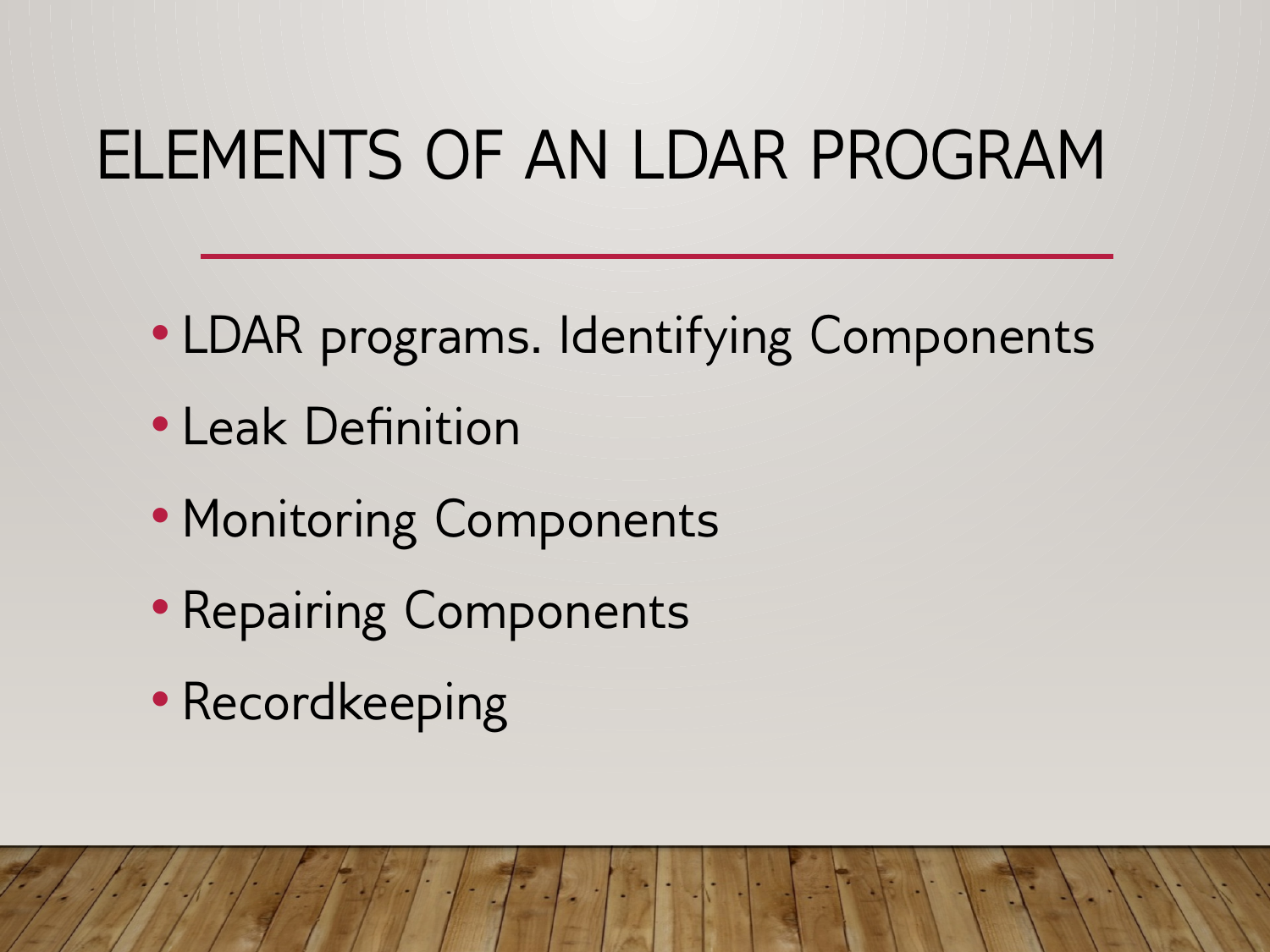

# Elements of an LDAR Program
LDAR programs. Identifying Components
Leak Definition
Monitoring Components
Repairing Components
Recordkeeping